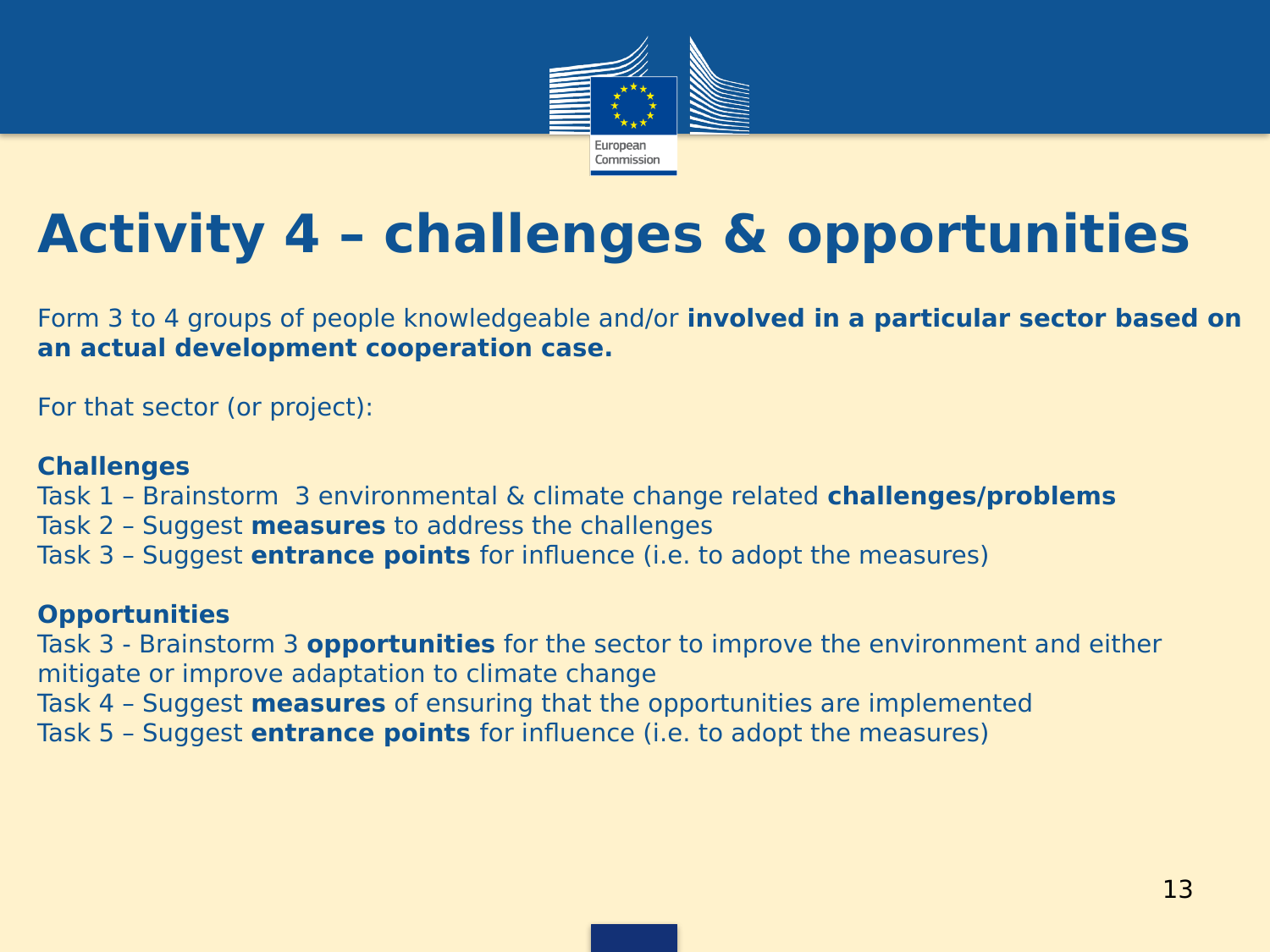

# Activity 4 – challenges & opportunities
Form 3 to 4 groups of people knowledgeable and/or involved in a particular sector based on an actual development cooperation case.

For that sector (or project):

Challenges
Task 1 – Brainstorm  3 environmental & climate change related challenges/problems
Task 2 – Suggest measures to address the challenges
Task 3 – Suggest entrance points for influence (i.e. to adopt the measures)

Opportunities
Task 3 - Brainstorm 3 opportunities for the sector to improve the environment and either mitigate or improve adaptation to climate change
Task 4 – Suggest measures of ensuring that the opportunities are implemented
Task 5 – Suggest entrance points for influence (i.e. to adopt the measures)

13